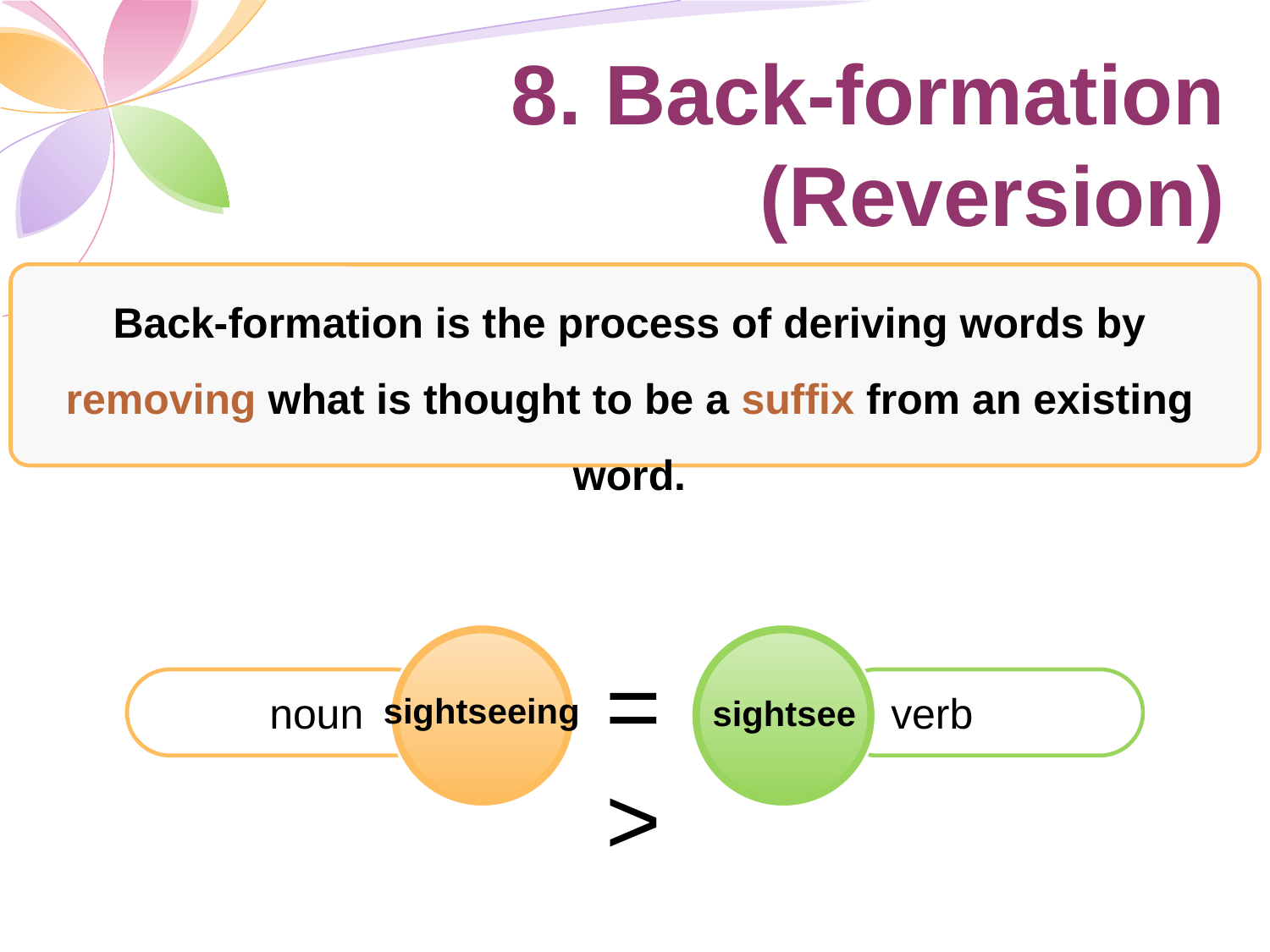

# 8. Back-formation (Reversion)
Back-formation is the process of deriving words by removing what is thought to be a suffix from an existing word.

=>

noun
verb
sightseeing
sightsee